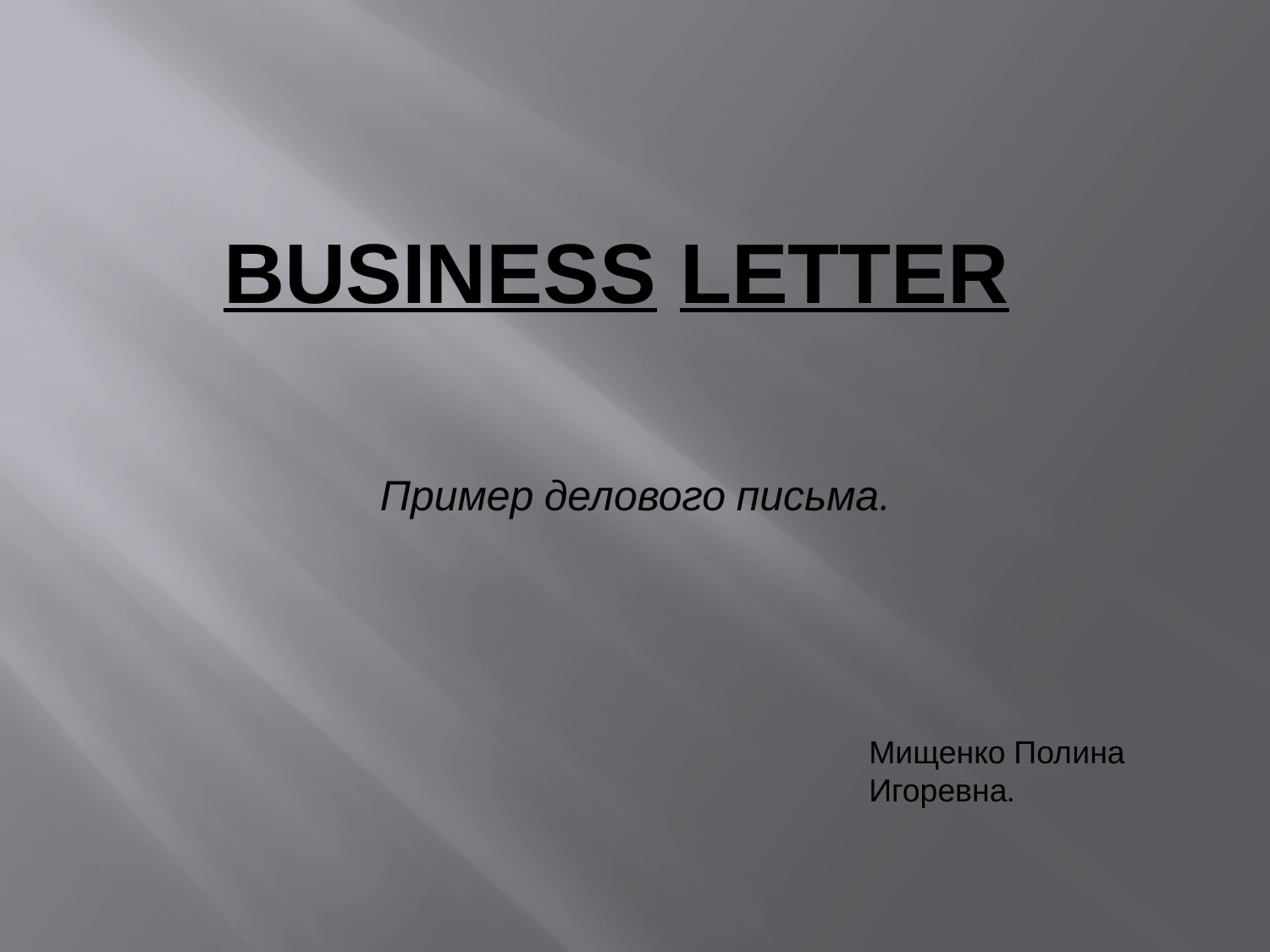

# Business letter
Пример делового письма.
Мищенко Полина Игоревна.